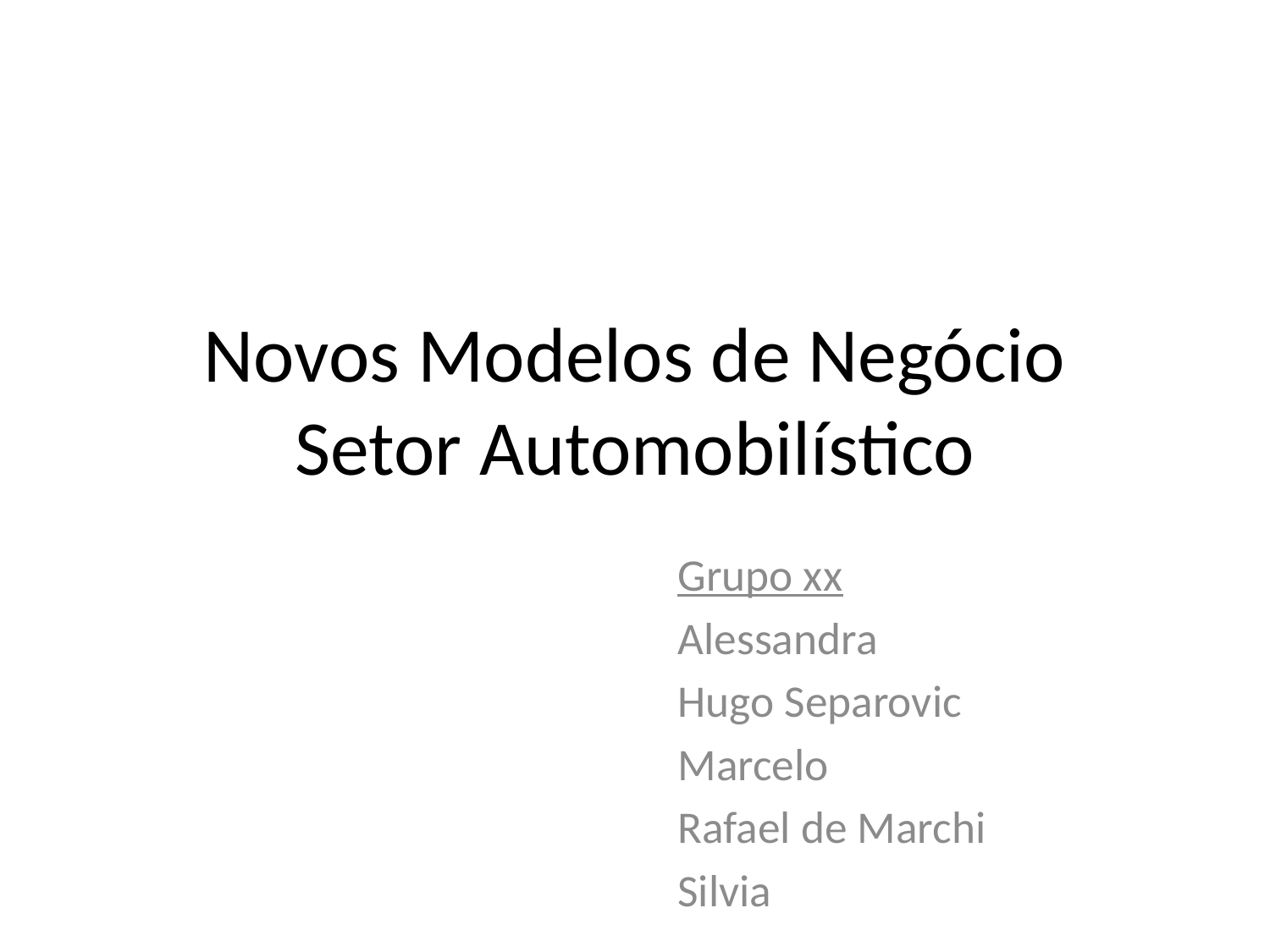

# Novos Modelos de Negócio Setor Automobilístico
Grupo xx
Alessandra
Hugo Separovic
Marcelo
Rafael de Marchi
Silvia